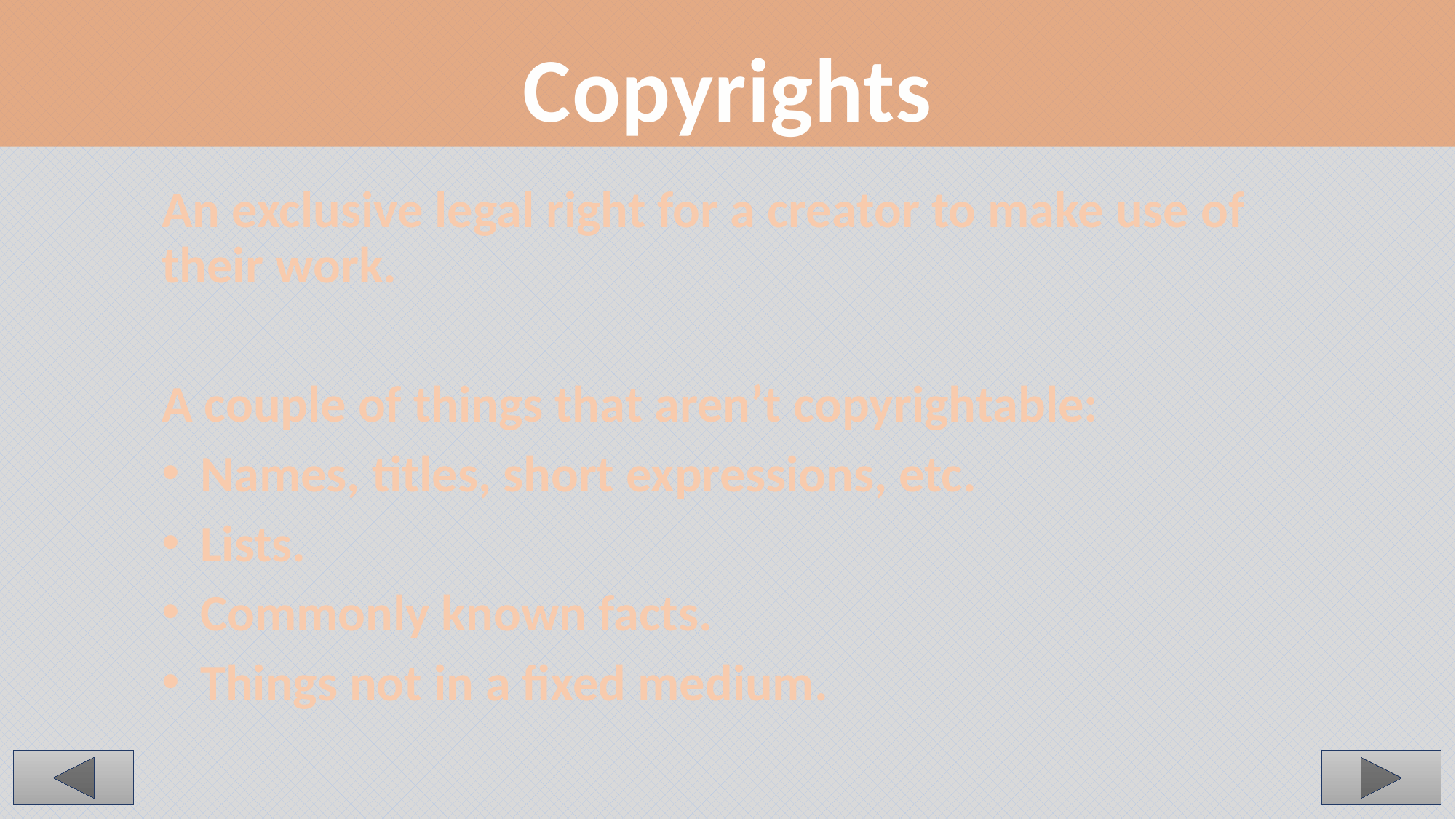

Copyrights
An exclusive legal right for a creator to make use of their work.

A couple of things that aren’t copyrightable:
Names, titles, short expressions, etc.
Lists.
Commonly known facts.
Things not in a fixed medium.